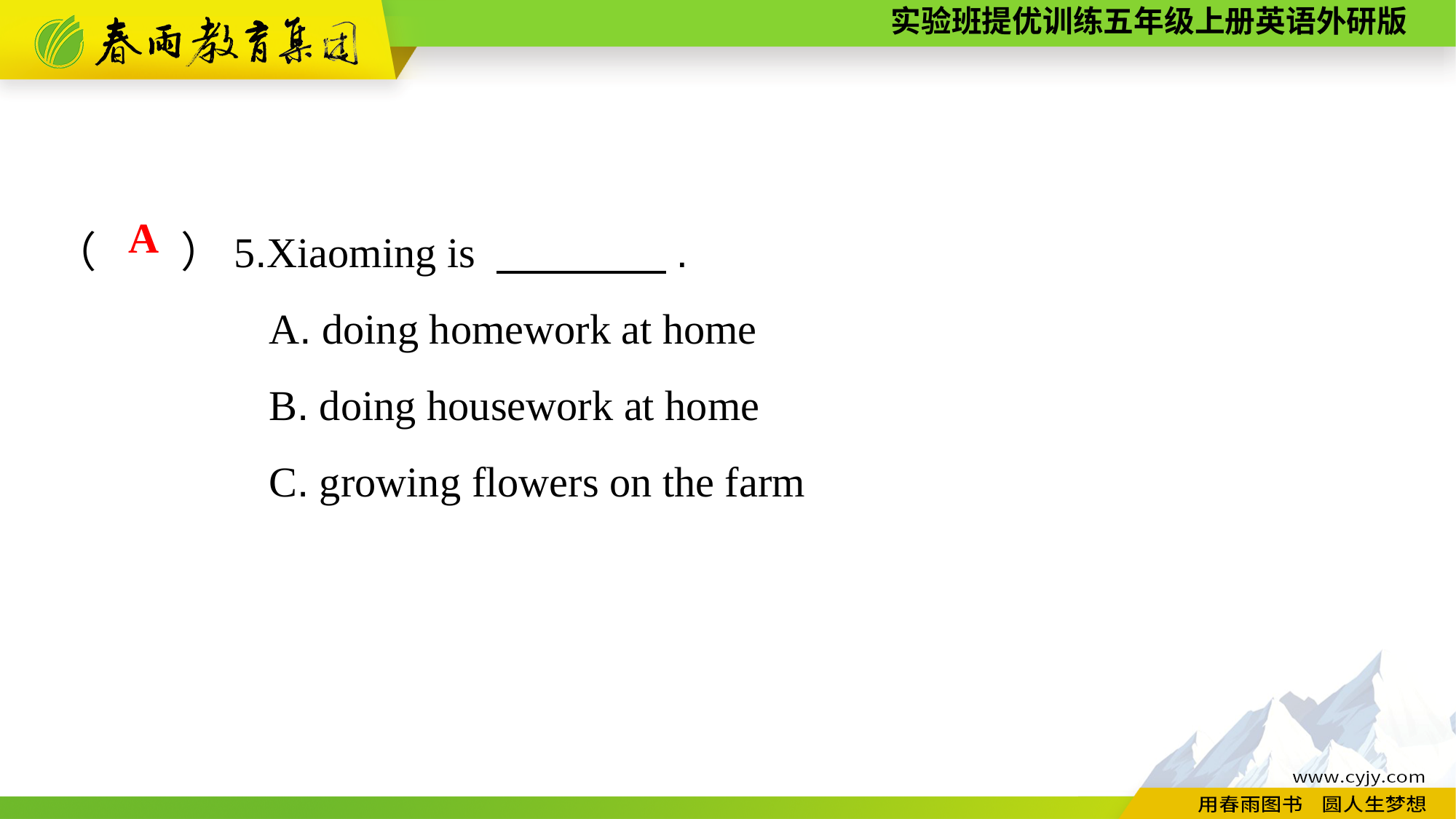

（　　）5.Xiaoming is 　　　　.
A. doing homework at home
B. doing housework at home
C. growing flowers on the farm
A